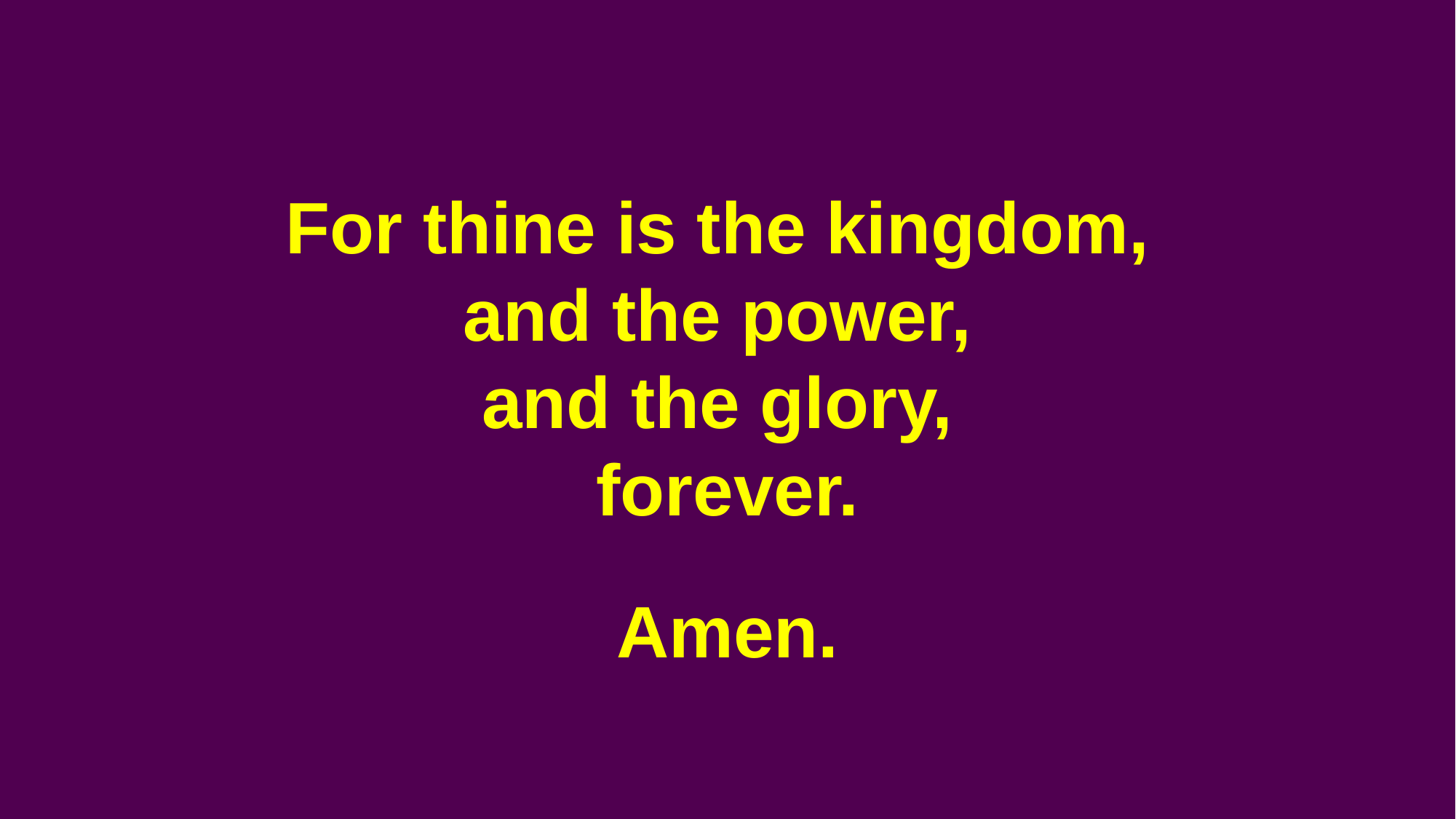

For thine is the kingdom,
and the power,
and the glory,
forever.
Amen.